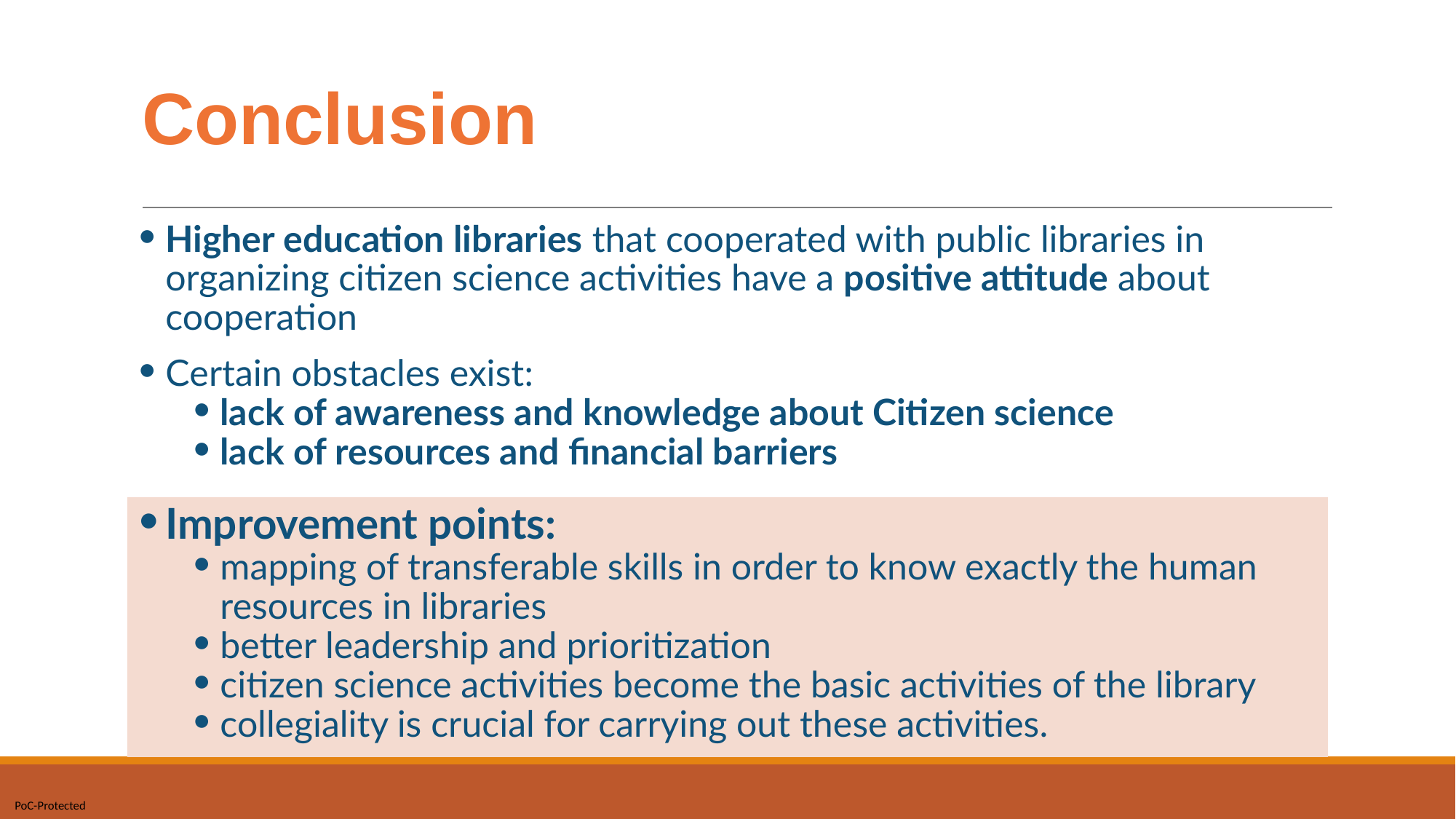

# Conclusion
Higher education libraries that cooperated with public libraries in organizing citizen science activities have a positive attitude about cooperation
Certain obstacles exist:
lack of awareness and knowledge about Citizen science
lack of resources and financial barriers
Improvement points:
mapping of transferable skills in order to know exactly the human resources in libraries
better leadership and prioritization
citizen science activities become the basic activities of the library
collegiality is crucial for carrying out these activities.